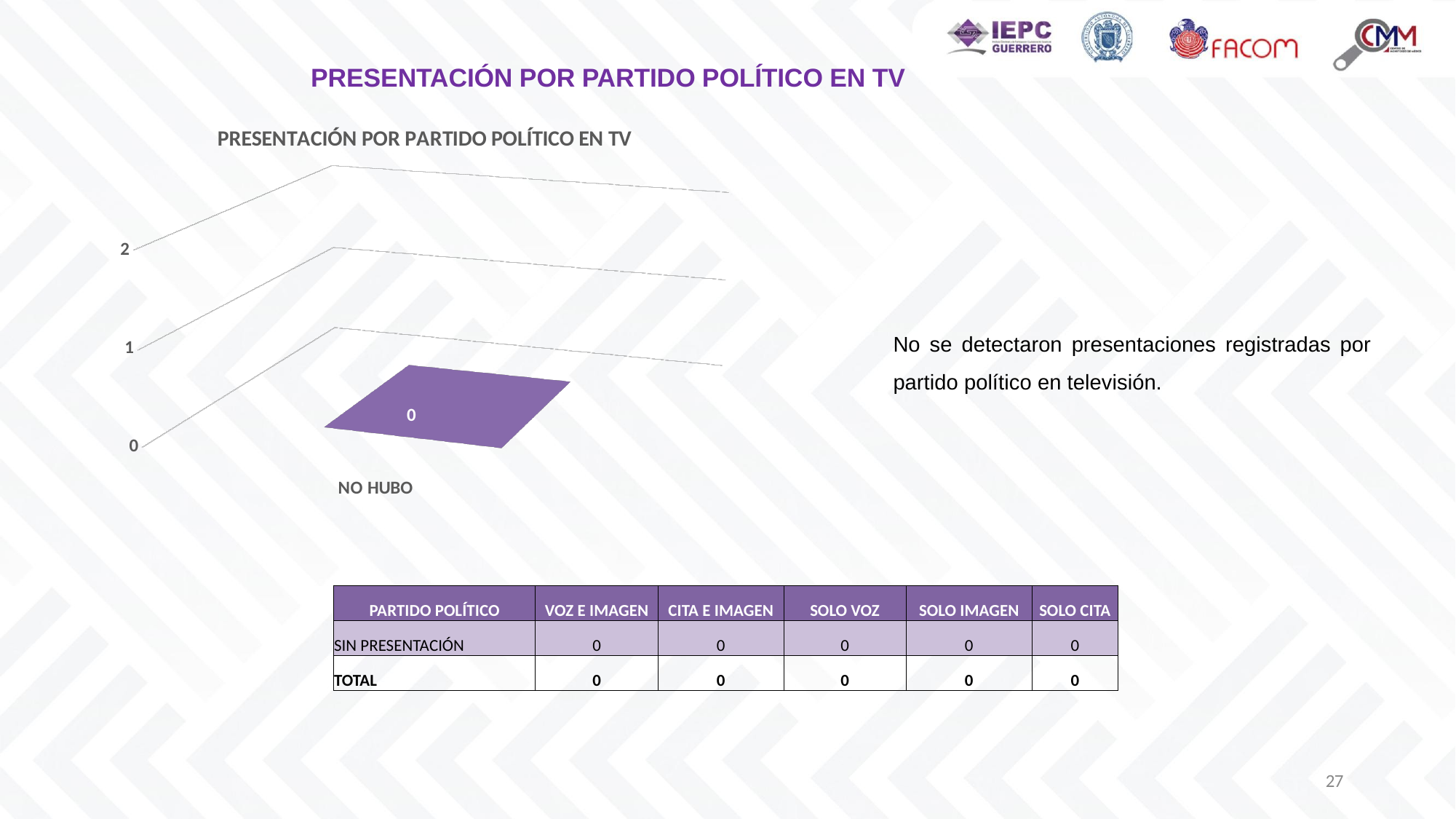

PRESENTACIÓN POR PARTIDO POLÍTICO EN TV

[unsupported chart]

No se detectaron presentaciones registradas por partido político en televisión.

| PARTIDO POLÍTICO | VOZ E IMAGEN | CITA E IMAGEN | SOLO VOZ | SOLO IMAGEN | SOLO CITA |
| --- | --- | --- | --- | --- | --- |
| SIN PRESENTACIÓN | 0 | 0 | 0 | 0 | 0 |
| TOTAL | 0 | 0 | 0 | 0 | 0 |
27